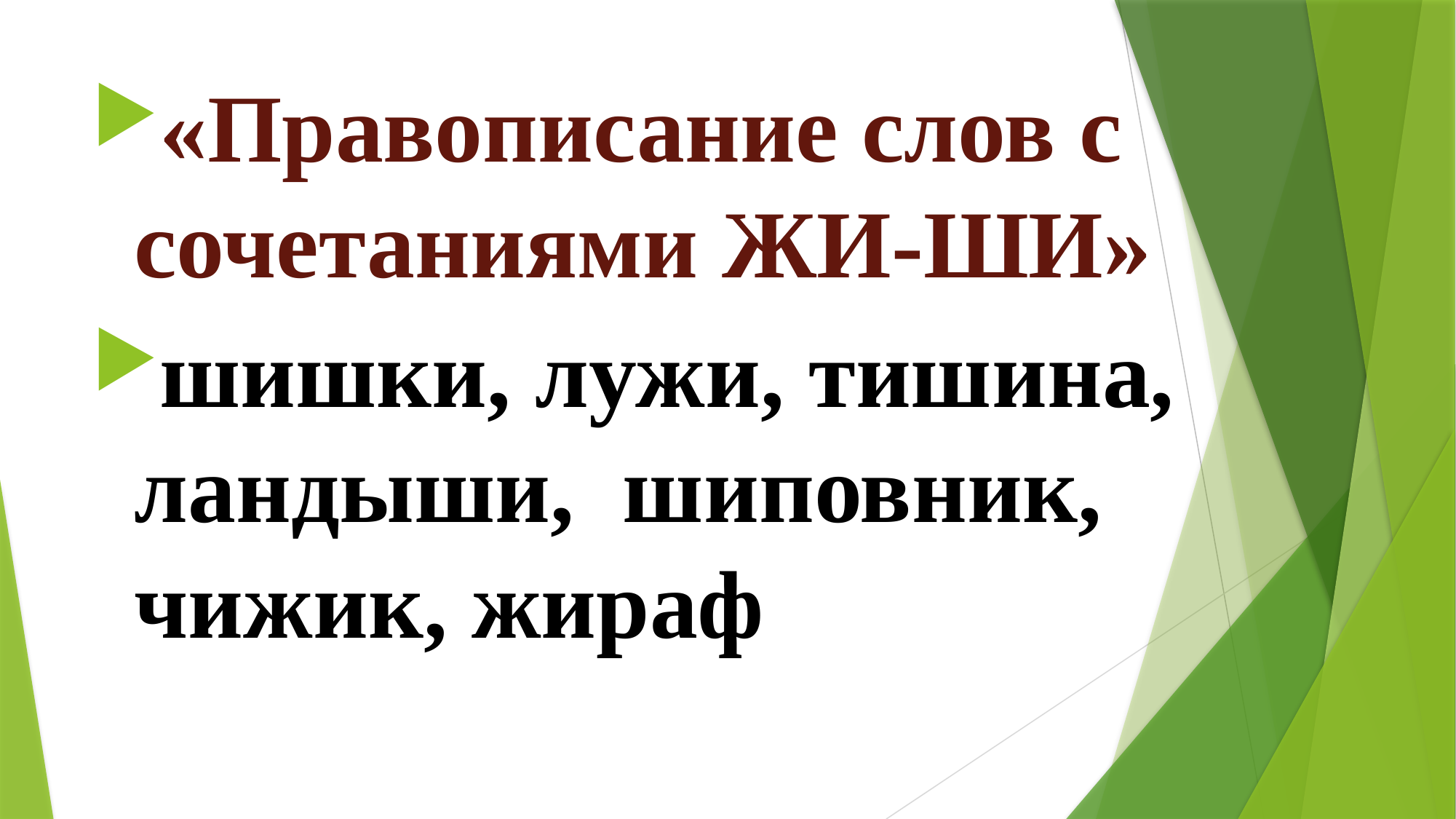

«Правописание слов с сочетаниями ЖИ-ШИ»
шишки, лужи, тишина, ландыши,  шиповник, чижик, жираф